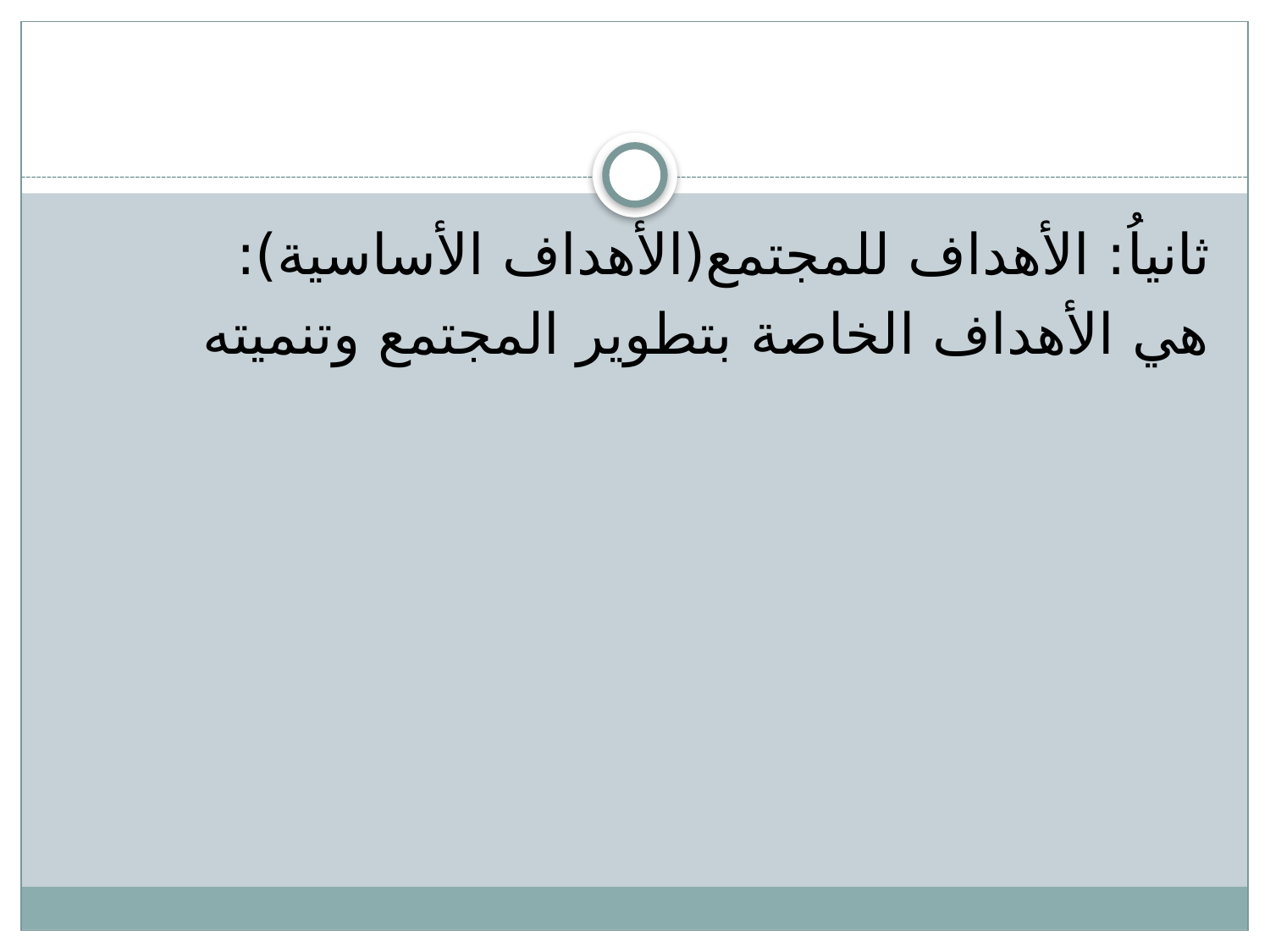

#
ثانياُ: الأهداف للمجتمع(الأهداف الأساسية):
هي الأهداف الخاصة بتطوير المجتمع وتنميته